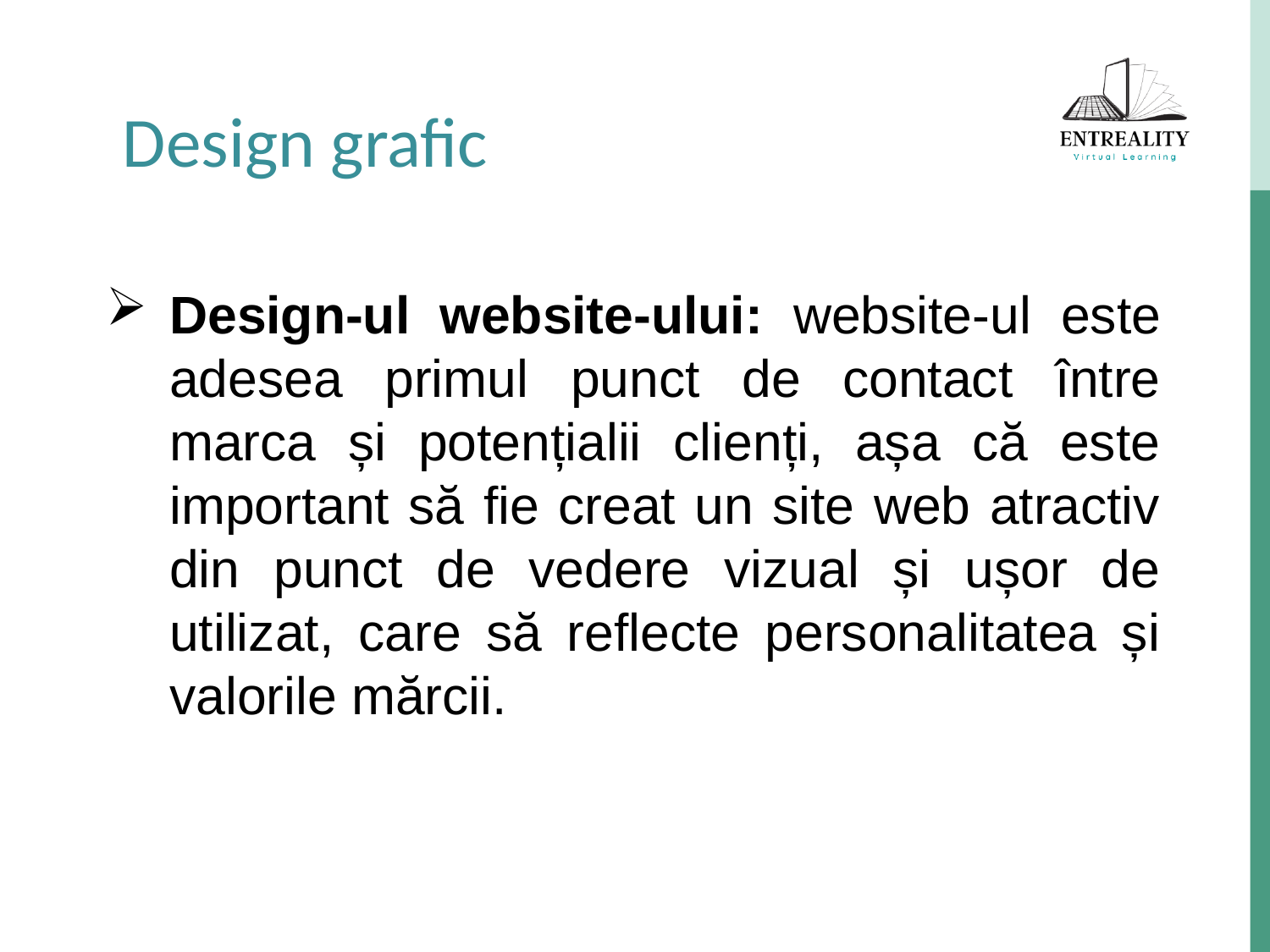

Design grafic
Design-ul website-ului: website-ul este adesea primul punct de contact între marca și potențialii clienți, așa că este important să fie creat un site web atractiv din punct de vedere vizual și ușor de utilizat, care să reflecte personalitatea și valorile mărcii.